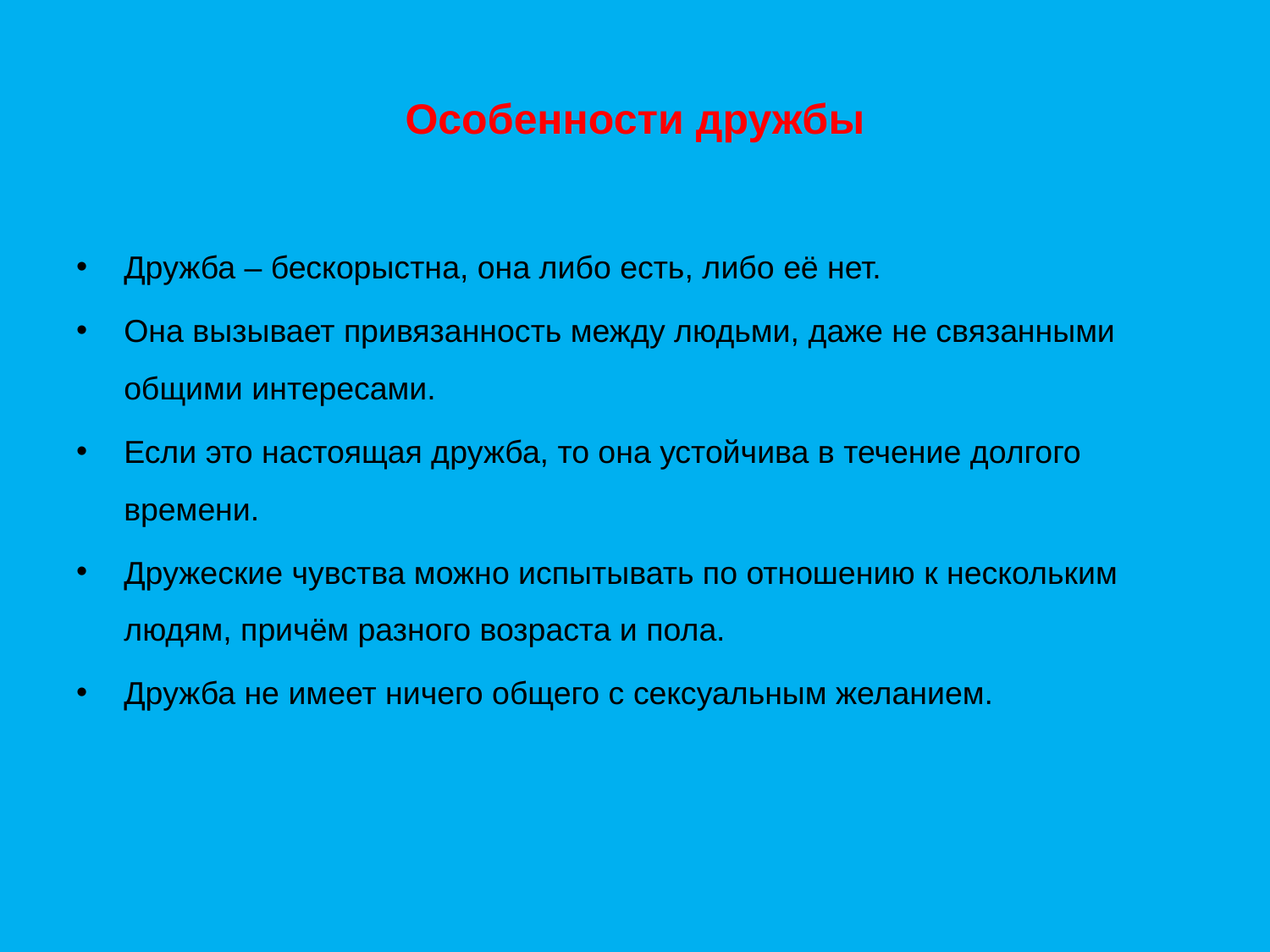

# Особенности дружбы
Дружба – бескорыстна, она либо есть, либо её нет.
Она вызывает привязанность между людьми, даже не связанными общими интересами.
Если это настоящая дружба, то она устойчива в течение долгого времени.
Дружеские чувства можно испытывать по отношению к нескольким людям, причём разного возраста и пола.
Дружба не имеет ничего общего с сексуальным желанием.